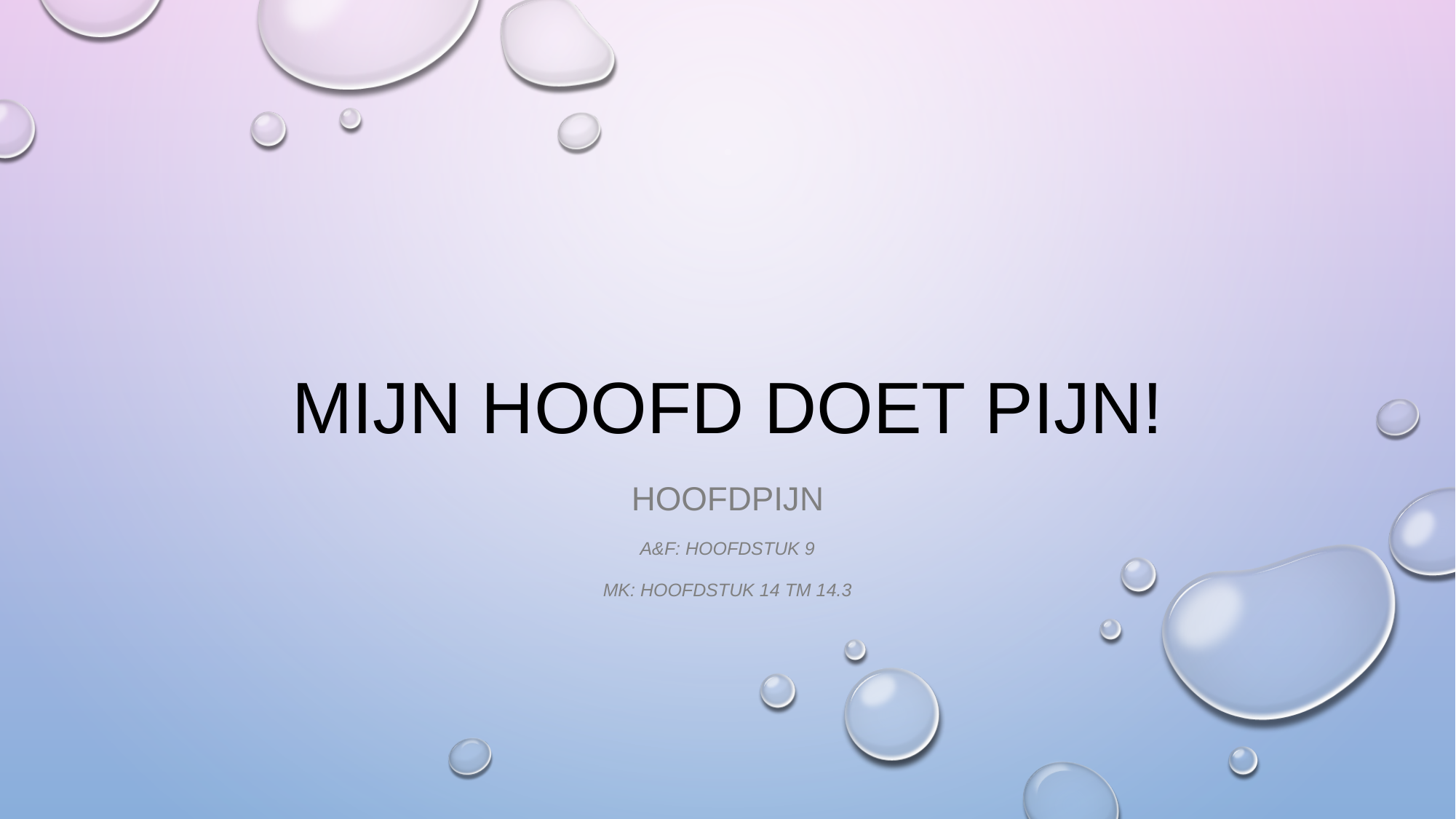

# Mijn hoofd doet pijn!
Hoofdpijn
A&F: hoofdstuk 9
MK: hoofdstuk 14 tm 14.3